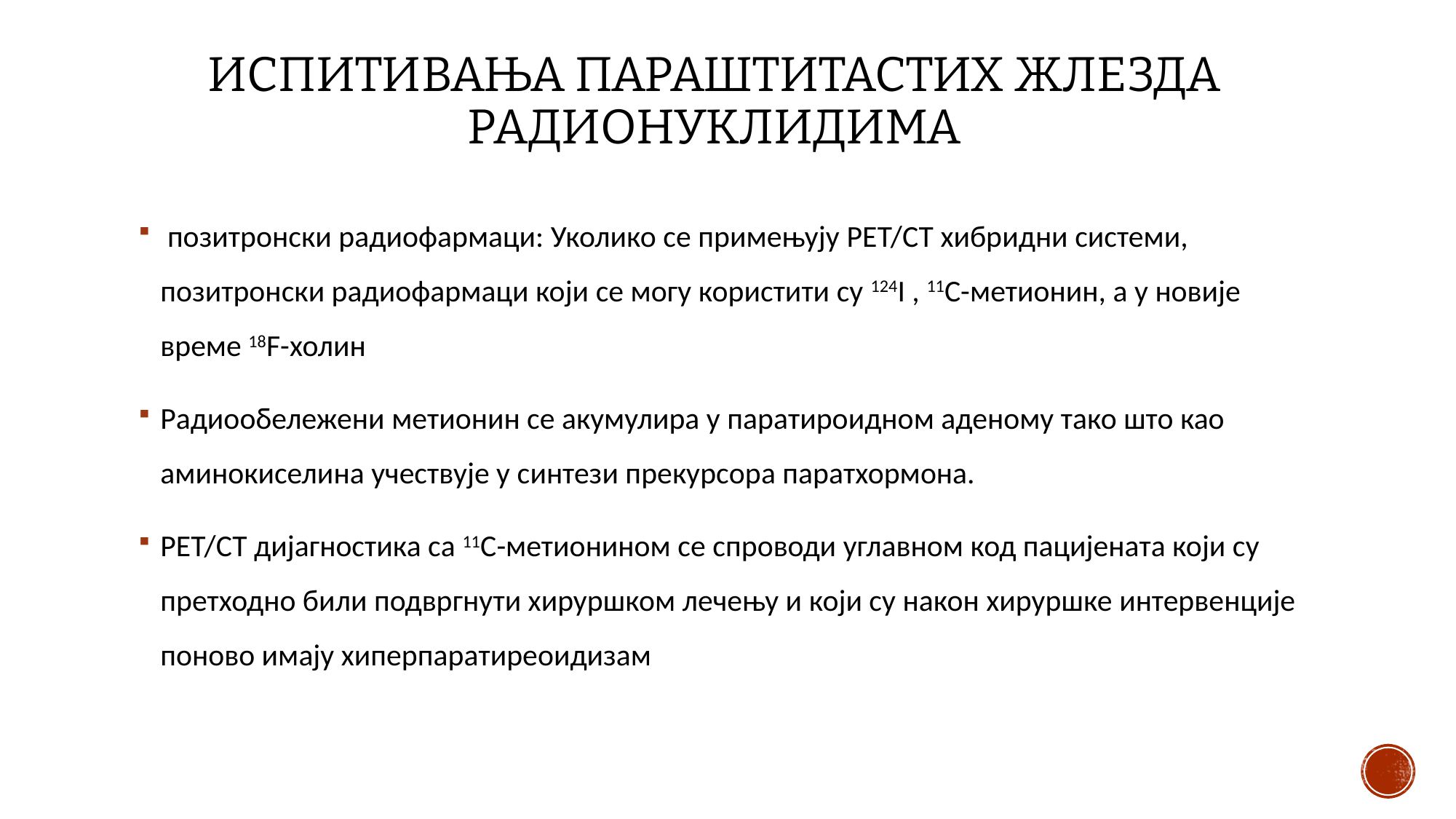

# ИСПИТИВАЊА ПАРАШТИТАСТИХ ЖЛЕЗДА РАДИОНУКЛИДИМА
 позитронски радиофармаци: Уколико се примењују PET/CT хибридни системи, позитронски радиофармаци који се могу користити су 124I , 11C-метионин, а у новије време 18F-холин
Радиообележени метионин се акумулира у паратироидном аденому тако што као аминокиселина учествује у синтези прекурсора паратхормона.
PET/CT дијагностика са 11C-метионином се спроводи углавном код пацијената који су претходно били подвргнути хируршком лечењу и који су након хируршке интервенције поново имају хиперпаратиреоидизам